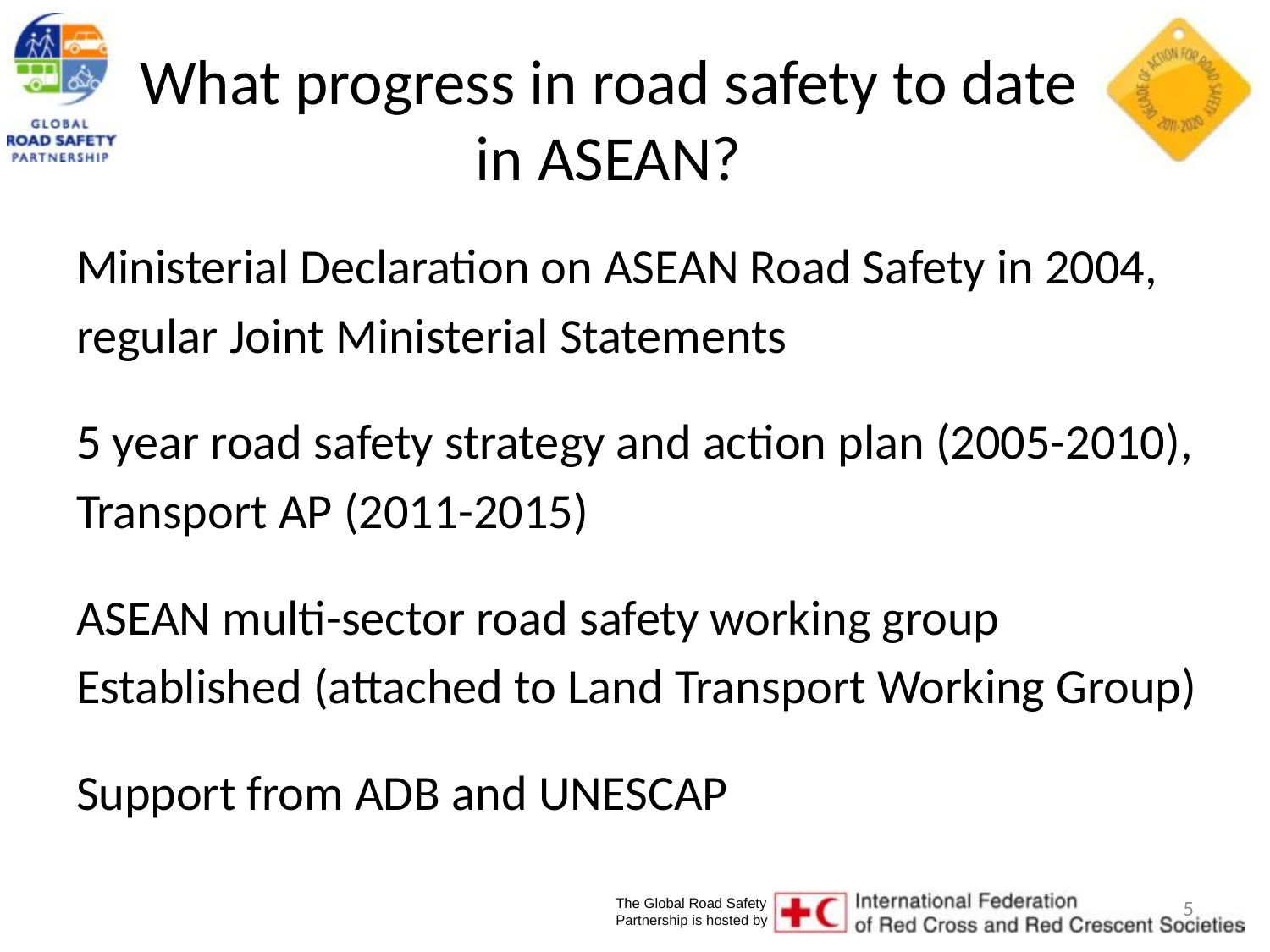

# What progress in road safety to date in ASEAN?
Ministerial Declaration on ASEAN Road Safety in 2004,
regular Joint Ministerial Statements

5 year road safety strategy and action plan (2005-2010),
Transport AP (2011-2015)

ASEAN multi-sector road safety working group
Established (attached to Land Transport Working Group)

Support from ADB and UNESCAP
5